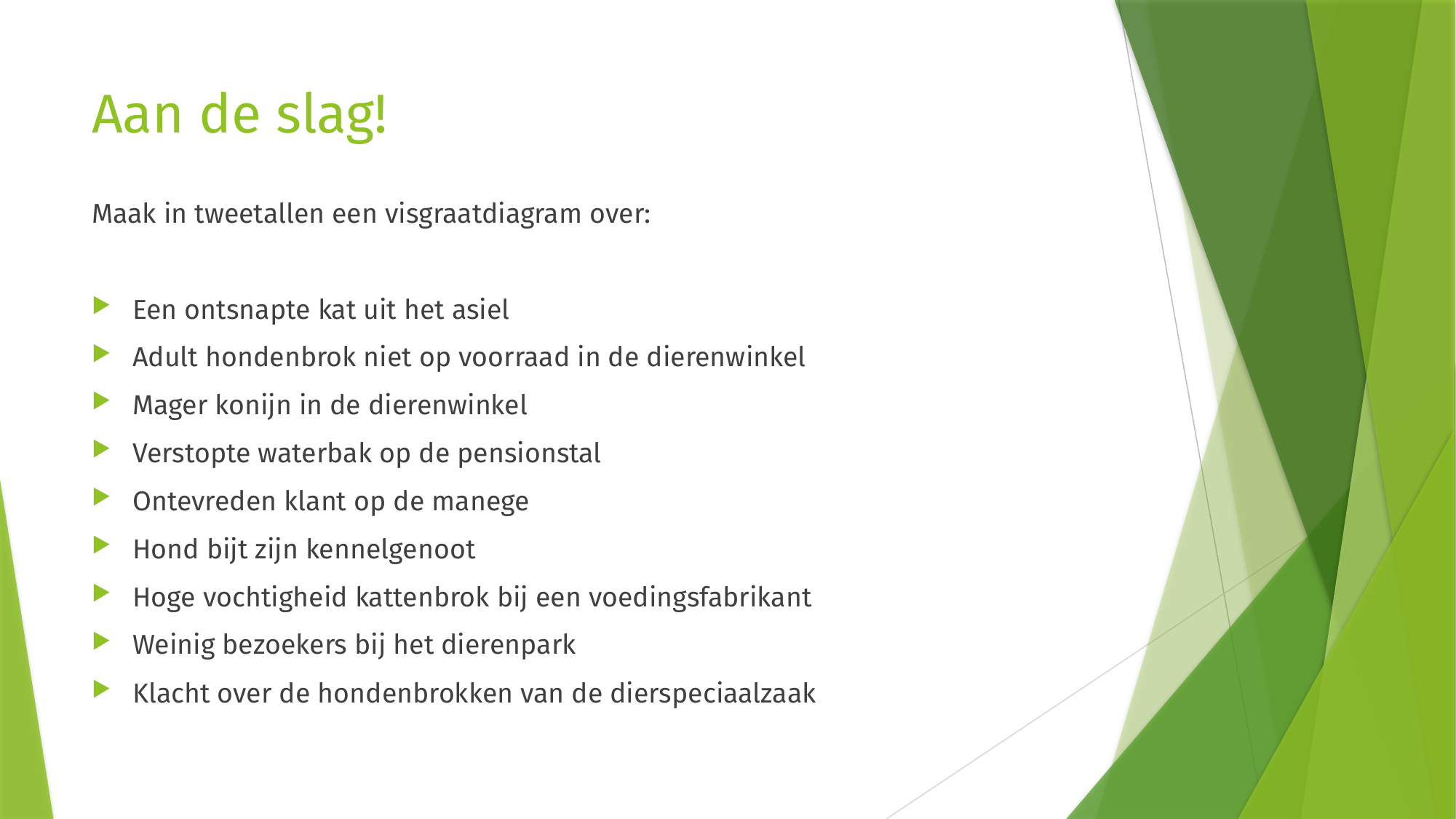

# Aan de slag!
Maak in tweetallen een visgraatdiagram over:

Een ontsnapte kat uit het asiel
Adult hondenbrok niet op voorraad in de dierenwinkel
Mager konijn in de dierenwinkel
Verstopte waterbak op de pensionstal
Ontevreden klant op de manege
Hond bijt zijn kennelgenoot
Hoge vochtigheid kattenbrok bij een voedingsfabrikant
Weinig bezoekers bij het dierenpark
Klacht over de hondenbrokken van de dierspeciaalzaak